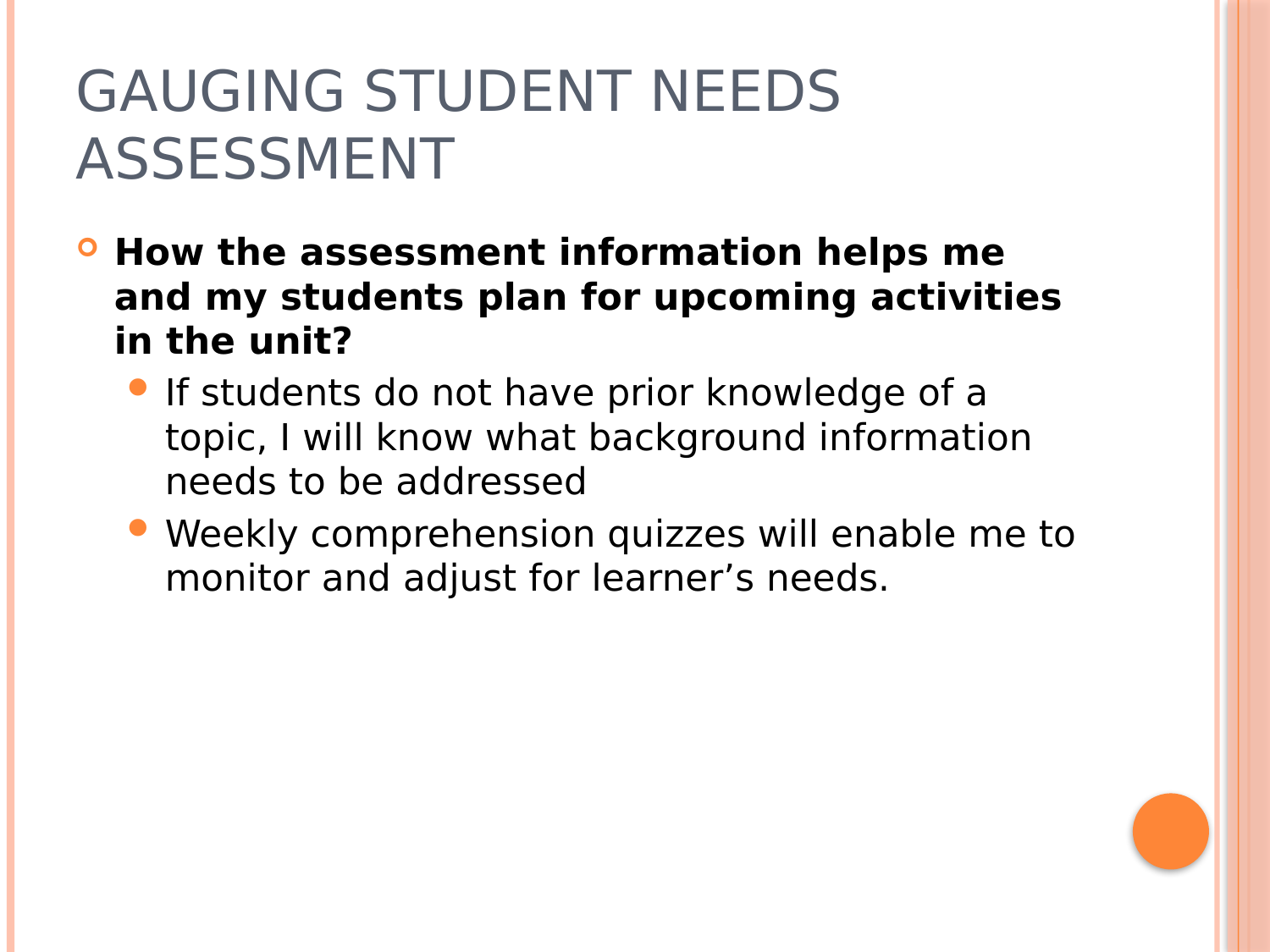

# Gauging Student Needs Assessment
How the assessment information helps me and my students plan for upcoming activities in the unit?
If students do not have prior knowledge of a topic, I will know what background information needs to be addressed
Weekly comprehension quizzes will enable me to monitor and adjust for learner’s needs.